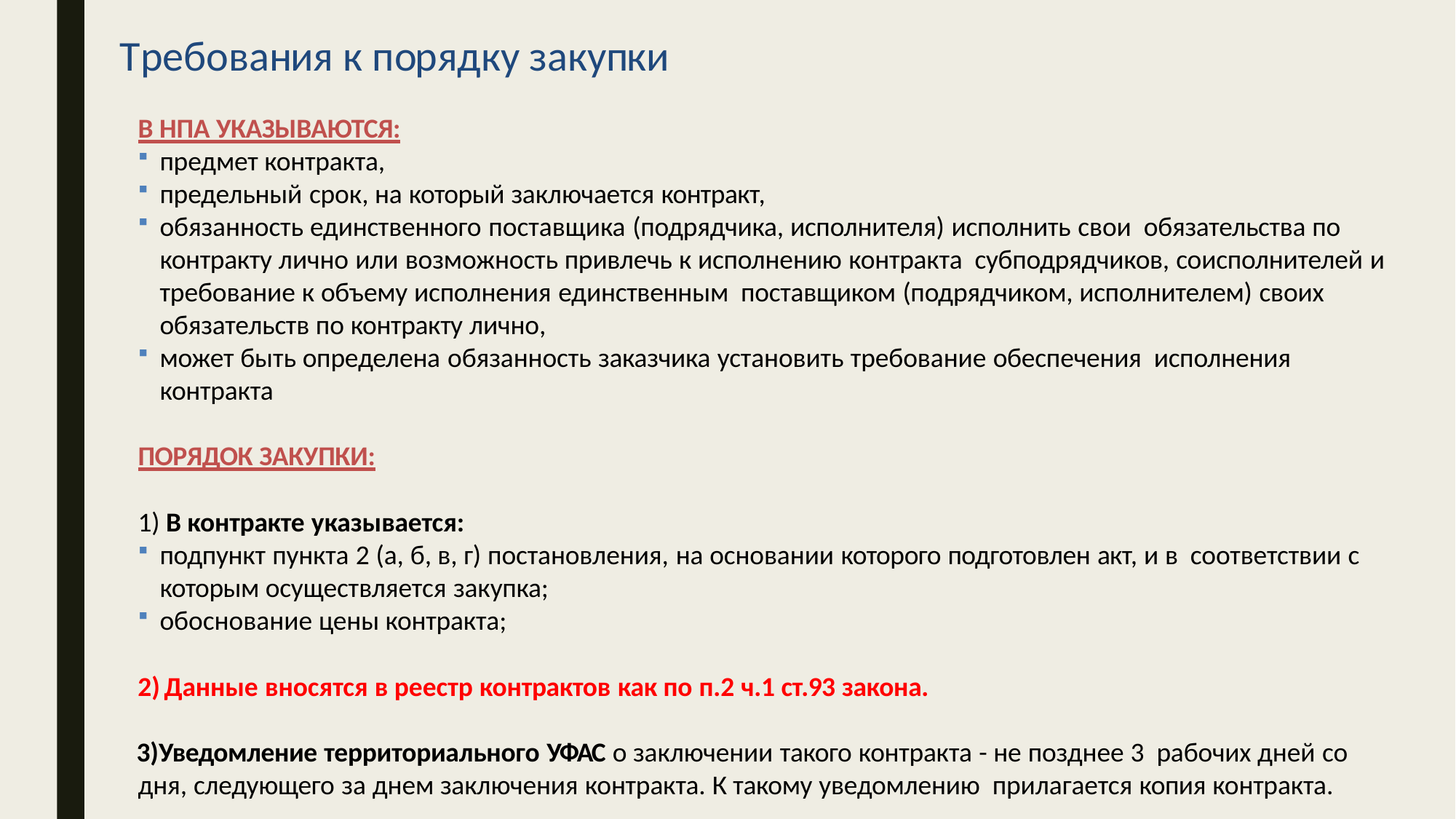

# Требования к порядку закупки
В НПА УКАЗЫВАЮТСЯ:
предмет контракта,
предельный срок, на который заключается контракт,
обязанность единственного поставщика (подрядчика, исполнителя) исполнить свои  обязательства по контракту лично или возможность привлечь к исполнению контракта  субподрядчиков, соисполнителей и требование к объему исполнения единственным  поставщиком (подрядчиком, исполнителем) своих обязательств по контракту лично,
может быть определена обязанность заказчика установить требование обеспечения  исполнения контракта

ПОРЯДОК ЗАКУПКИ:

1) В контракте указывается:
подпункт пункта 2 (а, б, в, г) постановления, на основании которого подготовлен акт, и в  соответствии с которым осуществляется закупка;
обоснование цены контракта;

Данные вносятся в реестр контрактов как по п.2 ч.1 ст.93 закона.

Уведомление территориального УФАС о заключении такого контракта - не позднее 3  рабочих дней со дня, следующего за днем заключения контракта. К такому уведомлению  прилагается копия контракта.